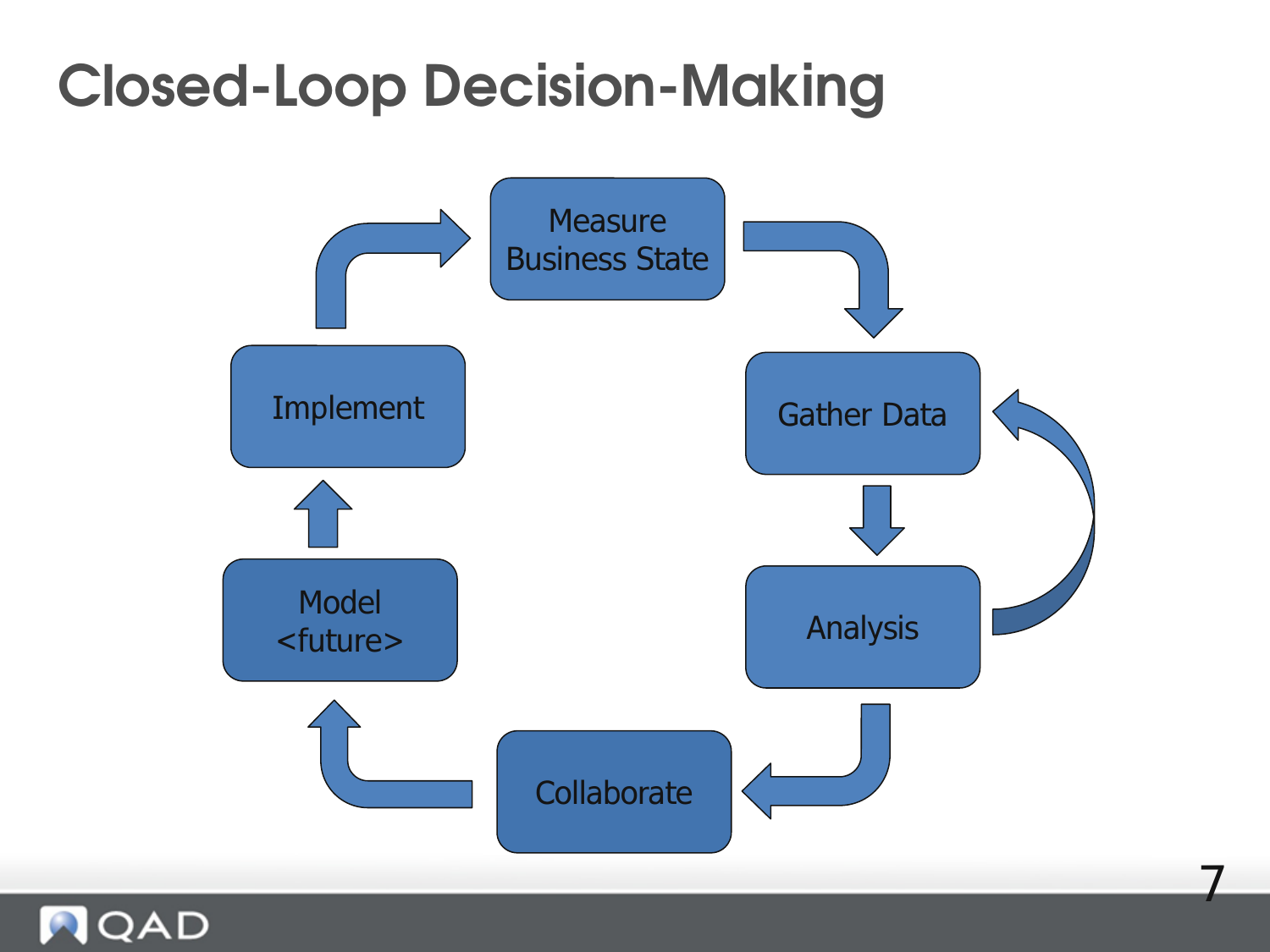

# Closed-Loop Decision-Making
Measure
Business State

Implement
Gather Data

Model
<future>
Analysis

Collaborate
7
7